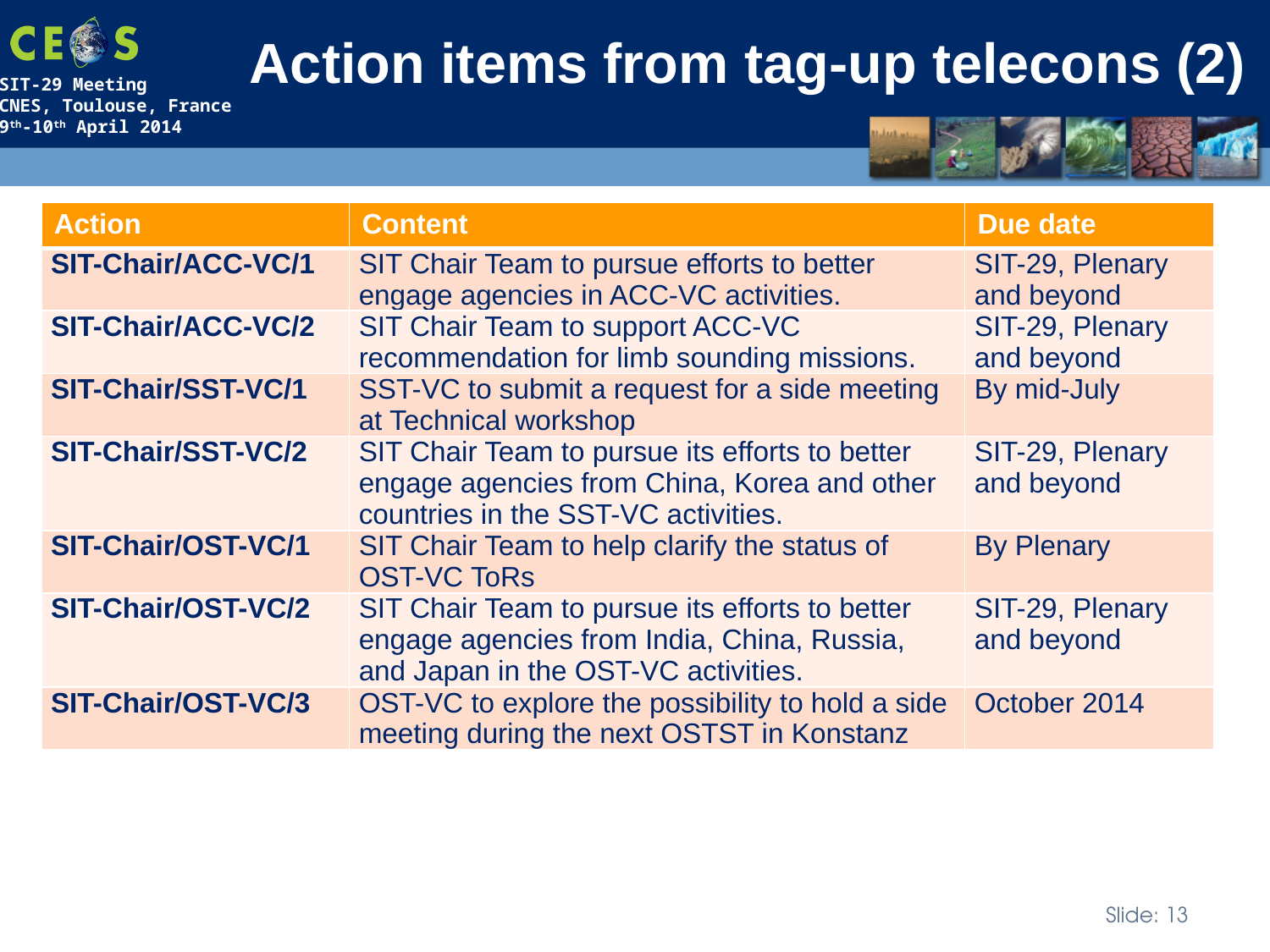

# Action items from tag-up telecons (2)
| Action | Content | Due date |
| --- | --- | --- |
| SIT-Chair/ACC-VC/1 | SIT Chair Team to pursue efforts to better engage agencies in ACC-VC activities. | SIT-29, Plenary and beyond |
| SIT-Chair/ACC-VC/2 | SIT Chair Team to support ACC-VC recommendation for limb sounding missions. | SIT-29, Plenary and beyond |
| SIT-Chair/SST-VC/1 | SST-VC to submit a request for a side meeting at Technical workshop | By mid-July |
| SIT-Chair/SST-VC/2 | SIT Chair Team to pursue its efforts to better engage agencies from China, Korea and other countries in the SST-VC activities. | SIT-29, Plenary and beyond |
| SIT-Chair/OST-VC/1 | SIT Chair Team to help clarify the status of OST-VC ToRs | By Plenary |
| SIT-Chair/OST-VC/2 | SIT Chair Team to pursue its efforts to better engage agencies from India, China, Russia, and Japan in the OST-VC activities. | SIT-29, Plenary and beyond |
| SIT-Chair/OST-VC/3 | OST-VC to explore the possibility to hold a side meeting during the next OSTST in Konstanz | October 2014 |